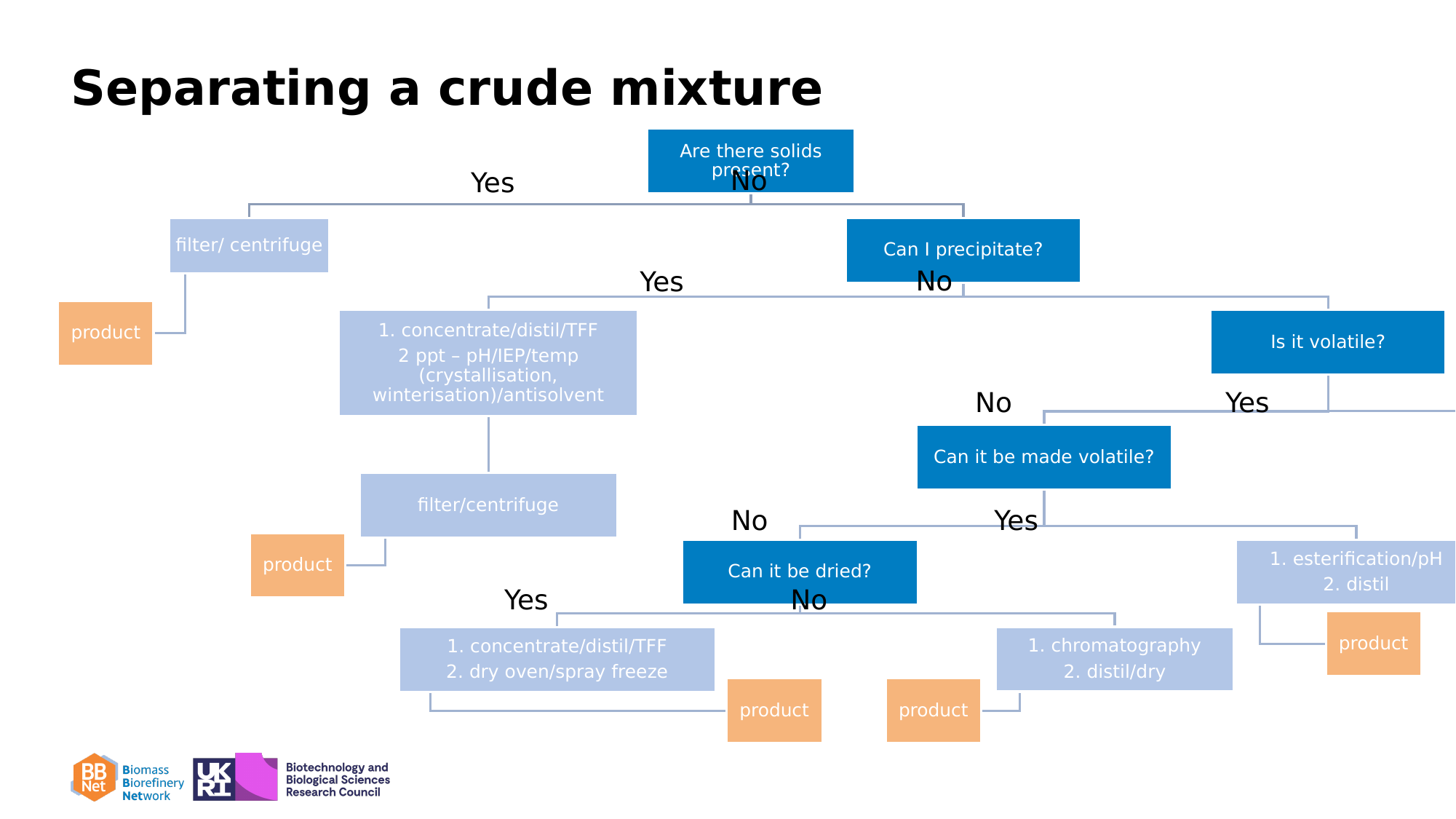

# Separating a crude mixture

Are there solids present?

filter/ centrifuge

Can I precipitate?

product

1. concentrate/distil/TFF
2 ppt – pH/IEP/temp (crystallisation, winterisation)/antisolvent

Is it volatile?

distil

Can it be made volatile?

filter/centrifuge

product

product

Can it be dried?

1. esterification/pH
2. distil

product

1. chromatography
2. distil/dry

1. concentrate/distil/TFF
2. dry oven/spray freeze

product

product

No
Yes
No
Yes
Yes
No
No
Yes
Yes
No